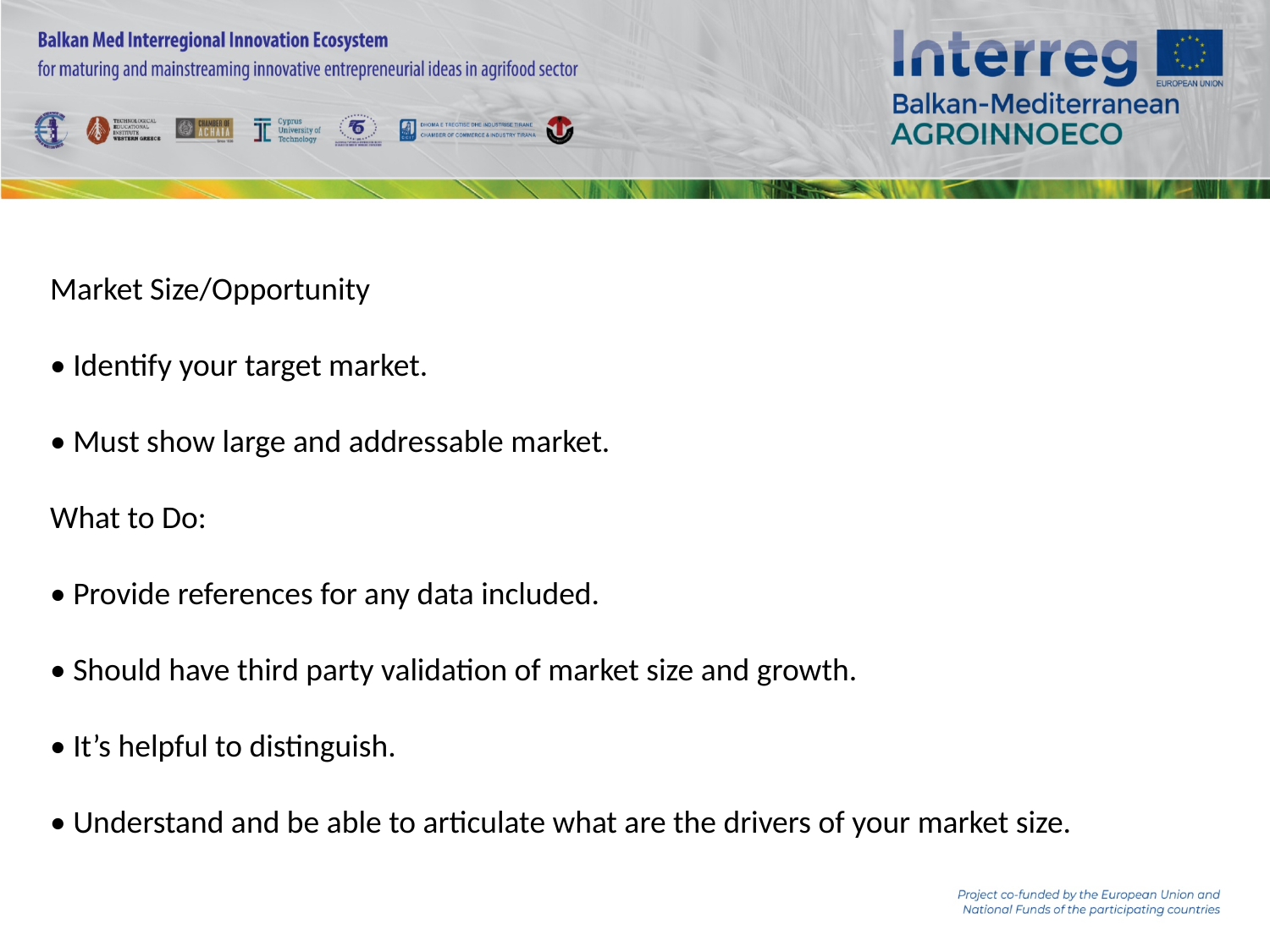

Market Size/Opportunity

• Identify your target market.

• Must show large and addressable market.

What to Do:

• Provide references for any data included.

• Should have third party validation of market size and growth.

• It’s helpful to distinguish.

• Understand and be able to articulate what are the drivers of your market size.